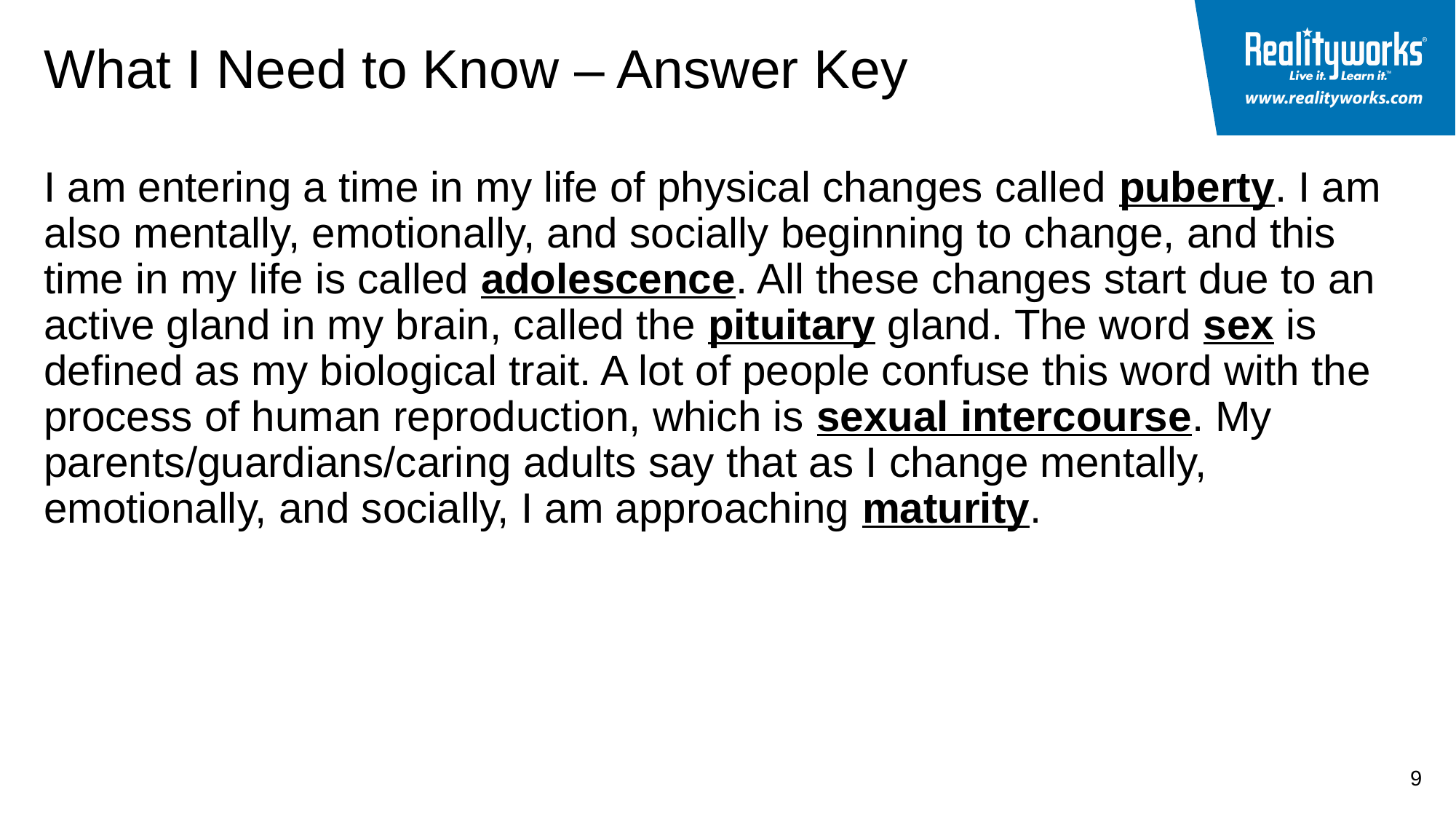

# What I Need to Know – Answer Key
I am entering a time in my life of physical changes called puberty. I am also mentally, emotionally, and socially beginning to change, and this time in my life is called adolescence. All these changes start due to an active gland in my brain, called the pituitary gland. The word sex is defined as my biological trait. A lot of people confuse this word with the process of human reproduction, which is sexual intercourse. My parents/guardians/caring adults say that as I change mentally, emotionally, and socially, I am approaching maturity.

9